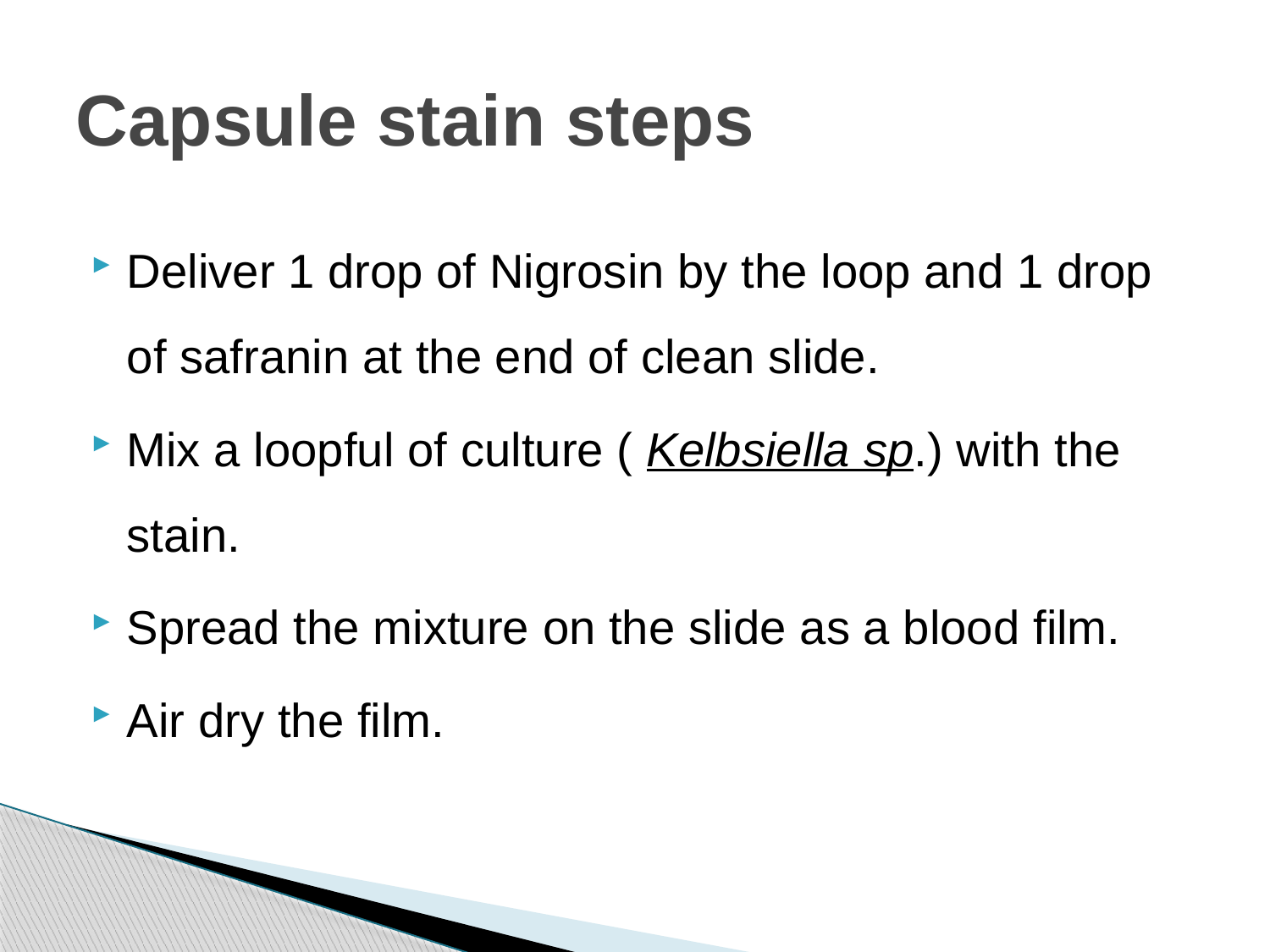

# Capsule stain steps
Deliver 1 drop of Nigrosin by the loop and 1 drop of safranin at the end of clean slide.
Mix a loopful of culture ( Kelbsiella sp.) with the stain.
Spread the mixture on the slide as a blood film.
Air dry the film.